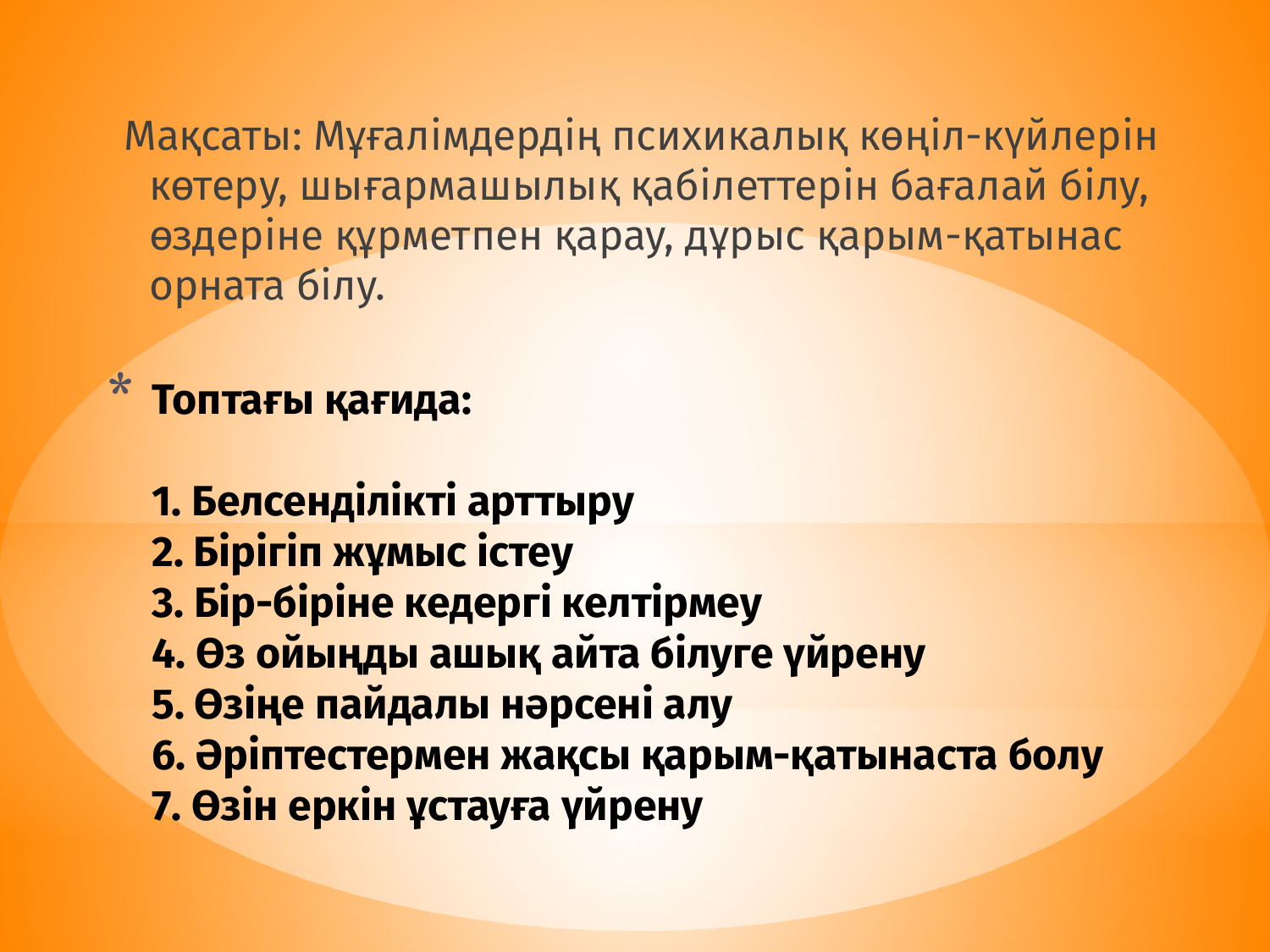

Мақсаты: Мұғалімдердің психикалық көңіл-күйлерін көтеру, шығармашылық қабілеттерін бағалай білу, өздеріне құрметпен қарау, дұрыс қарым-қатынас орната білу.

# Топтағы қағида: 1. Белсенділікті арттыру 2. Бірігіп жұмыс істеу 3. Бір-біріне кедергі келтірмеу 4. Өз ойыңды ашық айта білуге үйрену 5. Өзіңе пайдалы нәрсені алу 6. Әріптестермен жақсы қарым-қатынаста болу 7. Өзін еркін ұстауға үйрену